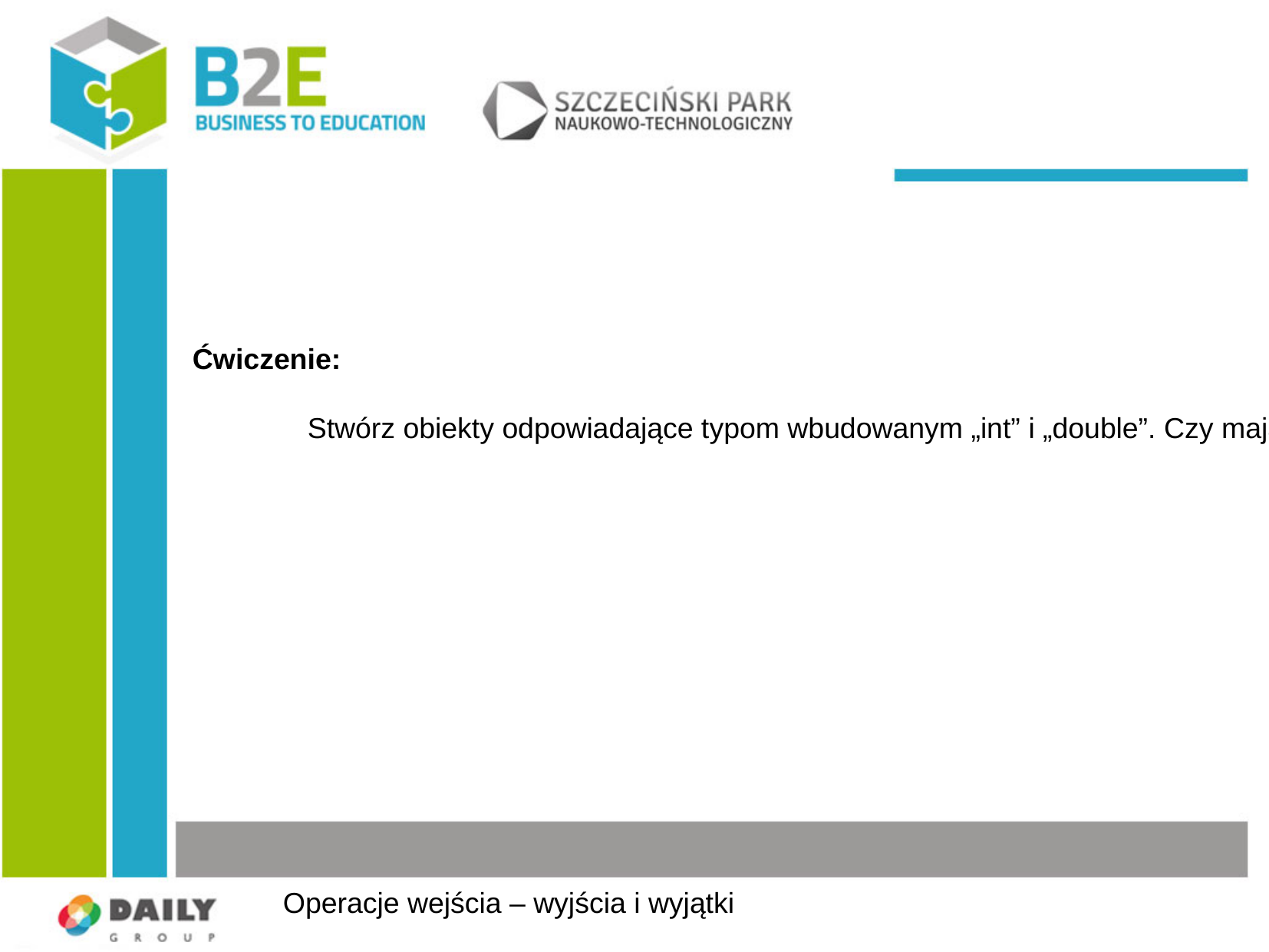

Ćwiczenie:

	Stwórz obiekty odpowiadające typom wbudowanym „int” i „double”. Czy mają takie same metody. Co się stanie jeżeli będę chciał utworzyć, np. obiekt „Integer” za pomocą łańcucha znaków - „qwerty”?
Operacje wejścia – wyjścia i wyjątki